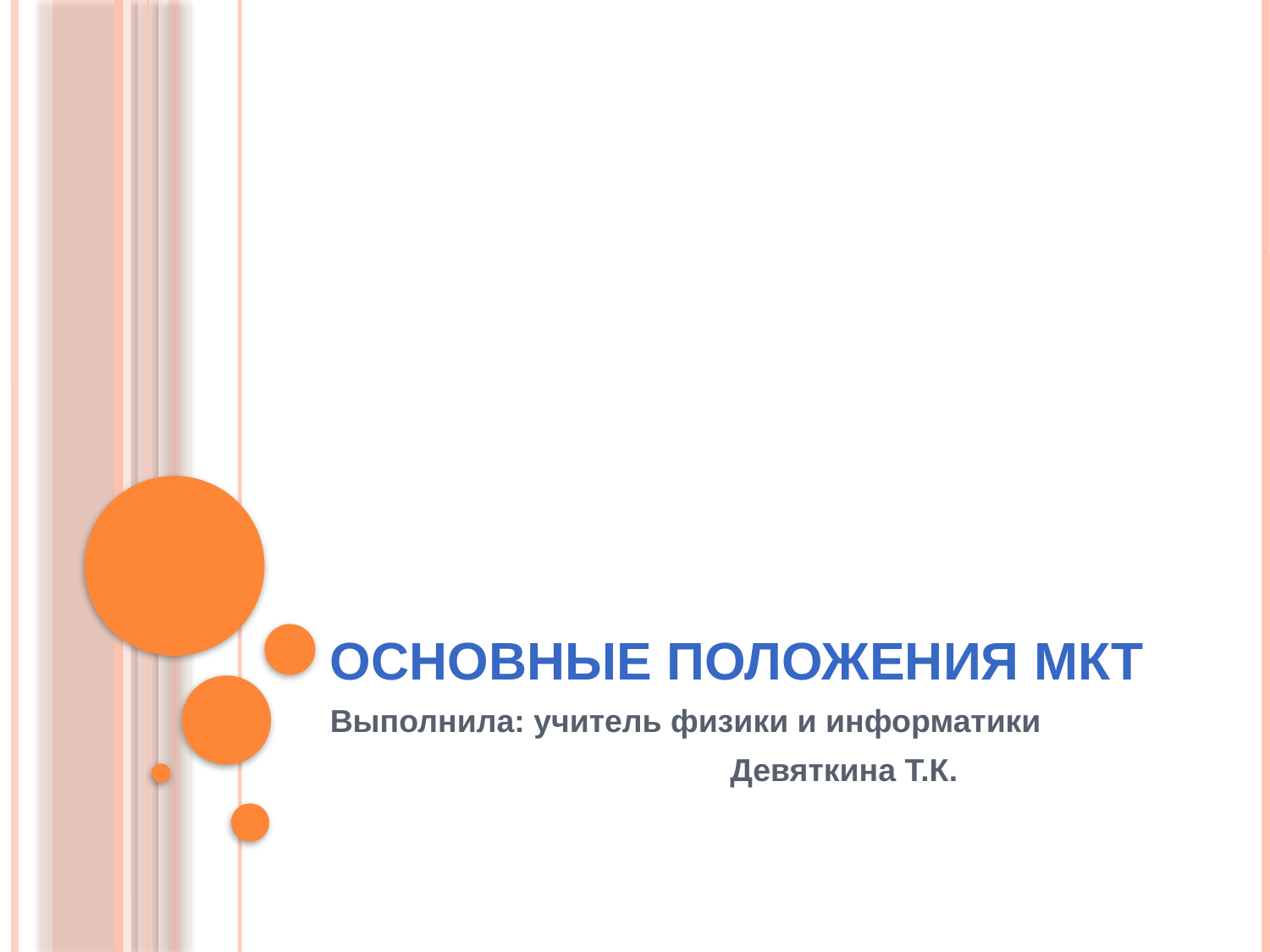

# Основные положения МКТ
Выполнила: учитель физики и информатики
                                             Девяткина Т.К.